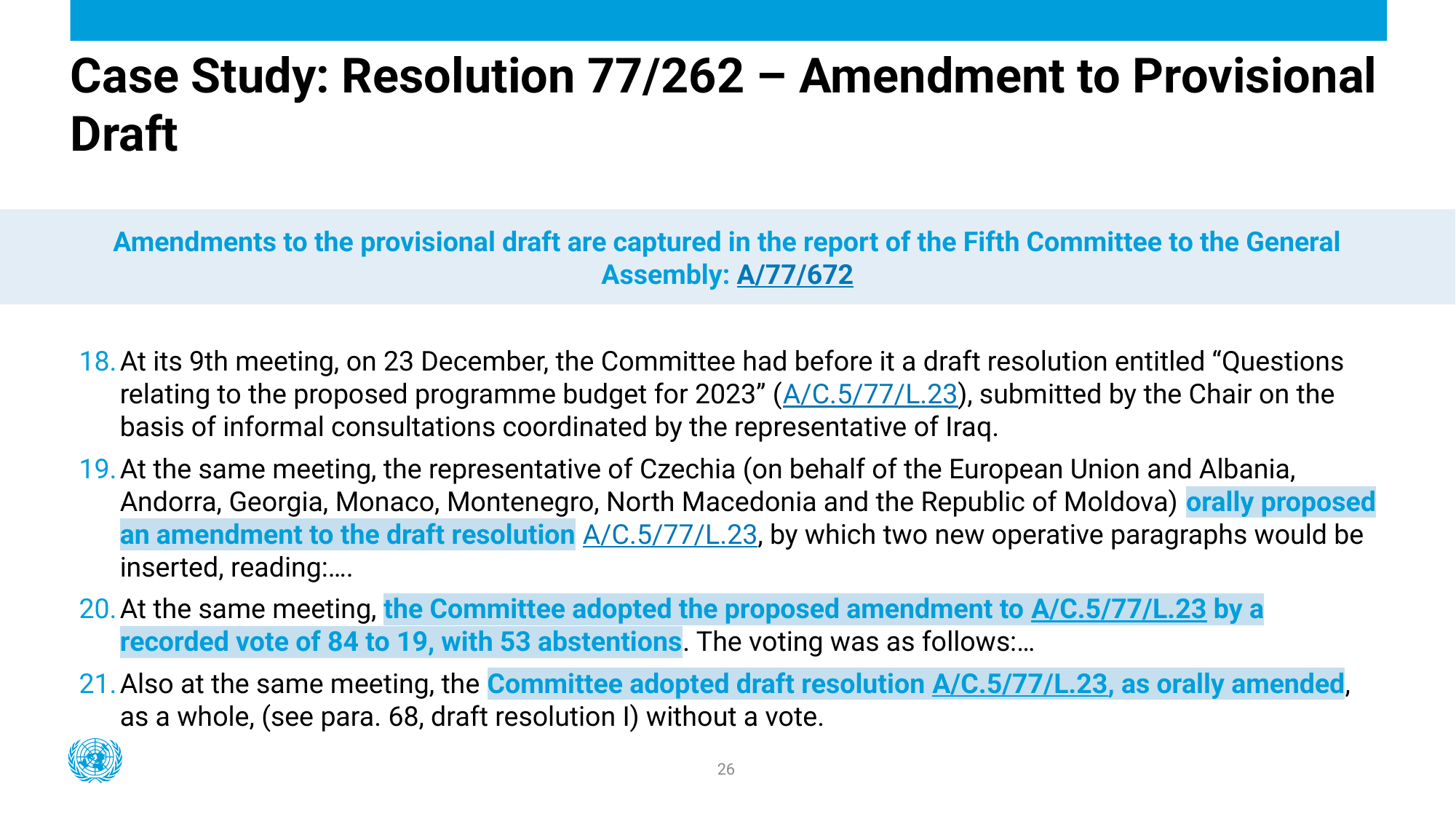

# Case Study: Resolution 77/262 – Amendment to Provisional Draft

Amendments to the provisional draft are captured in the report of the Fifth Committee to the General Assembly: A/77/672
At its 9th meeting, on 23 December, the Committee had before it a draft resolution entitled “Questions relating to the proposed programme budget for 2023” (A/C.5/77/L.23), submitted by the Chair on the basis of informal consultations coordinated by the representative of Iraq.
At the same meeting, the representative of Czechia (on behalf of the European Union and Albania, Andorra, Georgia, Monaco, Montenegro, North Macedonia and the Republic of Moldova) orally proposed an amendment to the draft resolution A/C.5/77/L.23, by which two new operative paragraphs would be inserted, reading:….
At the same meeting, the Committee adopted the proposed amendment to A/C.5/77/L.23 by a recorded vote of 84 to 19, with 53 abstentions. The voting was as follows:…
Also at the same meeting, the Committee adopted draft resolution A/C.5/77/L.23, as orally amended, as a whole, (see para. 68, draft resolution I) without a vote.
26